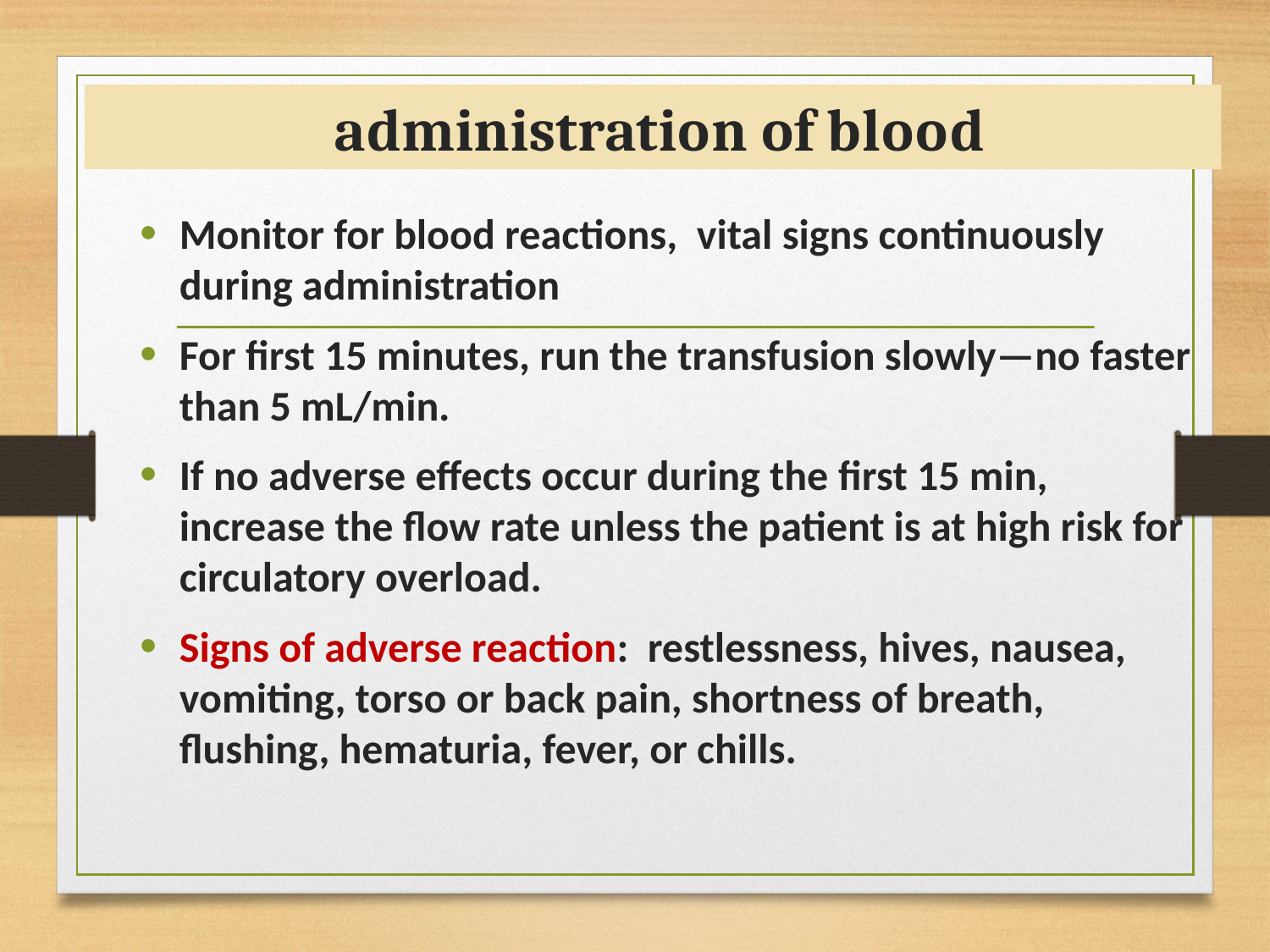

# administration of blood
Monitor for blood reactions,  vital signs continuously during administration
For ﬁrst 15 minutes, run the transfusion slowly—no faster than 5 mL/min.
If no adverse effects occur during the ﬁrst 15 min, increase the ﬂow rate unless the patient is at high risk for circulatory overload.
Signs of adverse reaction:  restlessness, hives, nausea, vomiting, torso or back pain, shortness of breath, ﬂushing, hematuria, fever, or chills.